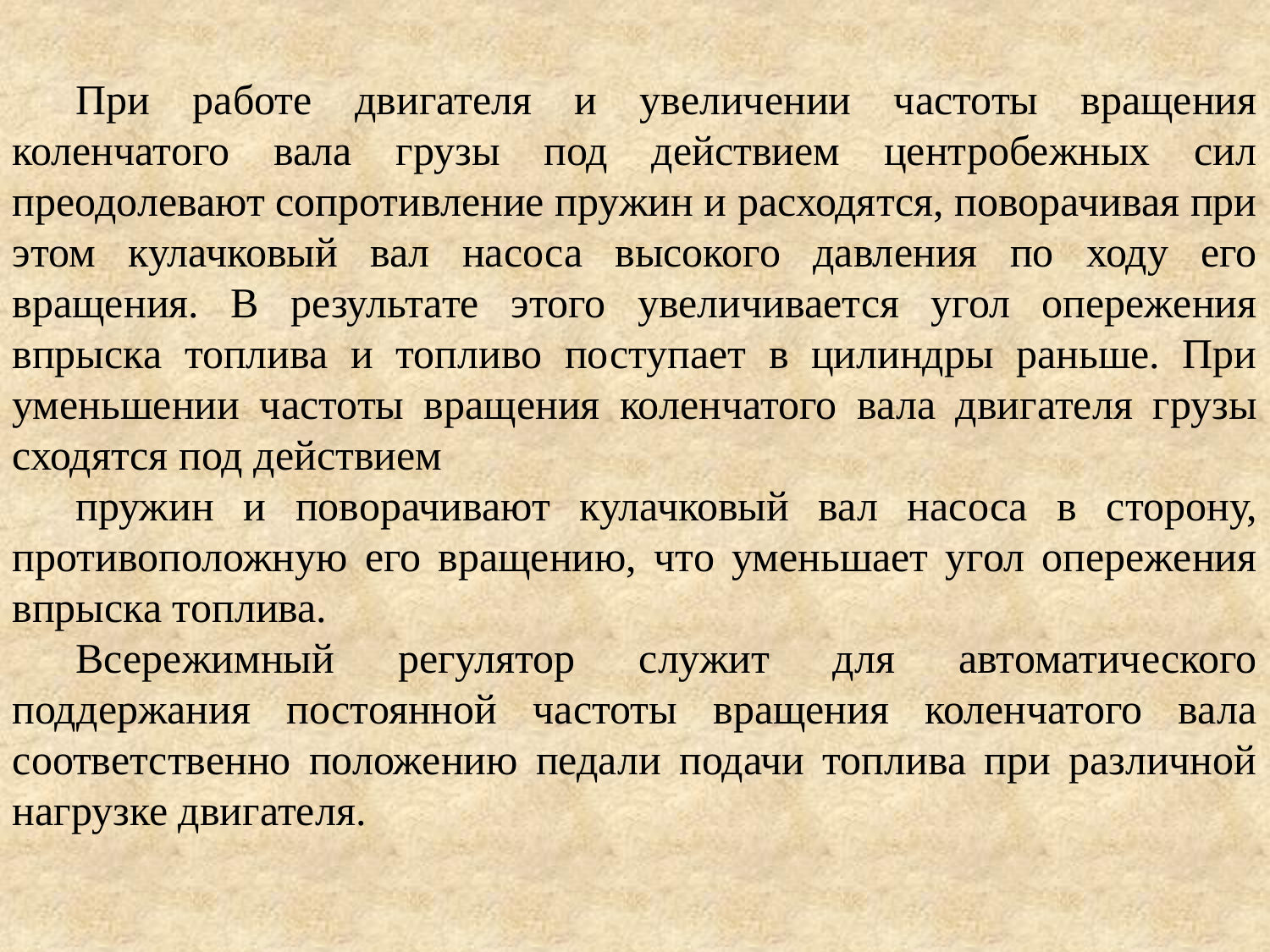

При работе двигателя и увеличении частоты вращения коленчатого вала грузы под действием центробежных сил преодолевают сопротивление пружин и расходятся, поворачивая при этом кулачковый вал насоса высокого давления по ходу его вращения. В результате этого увеличивается угол опережения впрыска топлива и топливо поступает в цилиндры раньше. При уменьшении частоты вращения коленчатого вала двигателя грузы сходятся под действием
пружин и поворачивают кулачковый вал насоса в сторону, противоположную его вращению, что уменьшает угол опережения впрыска топлива.
Всережимный регулятор служит для автоматического поддержания постоянной частоты вращения коленчатого вала соответственно положению педали подачи топлива при различной нагрузке двигателя.